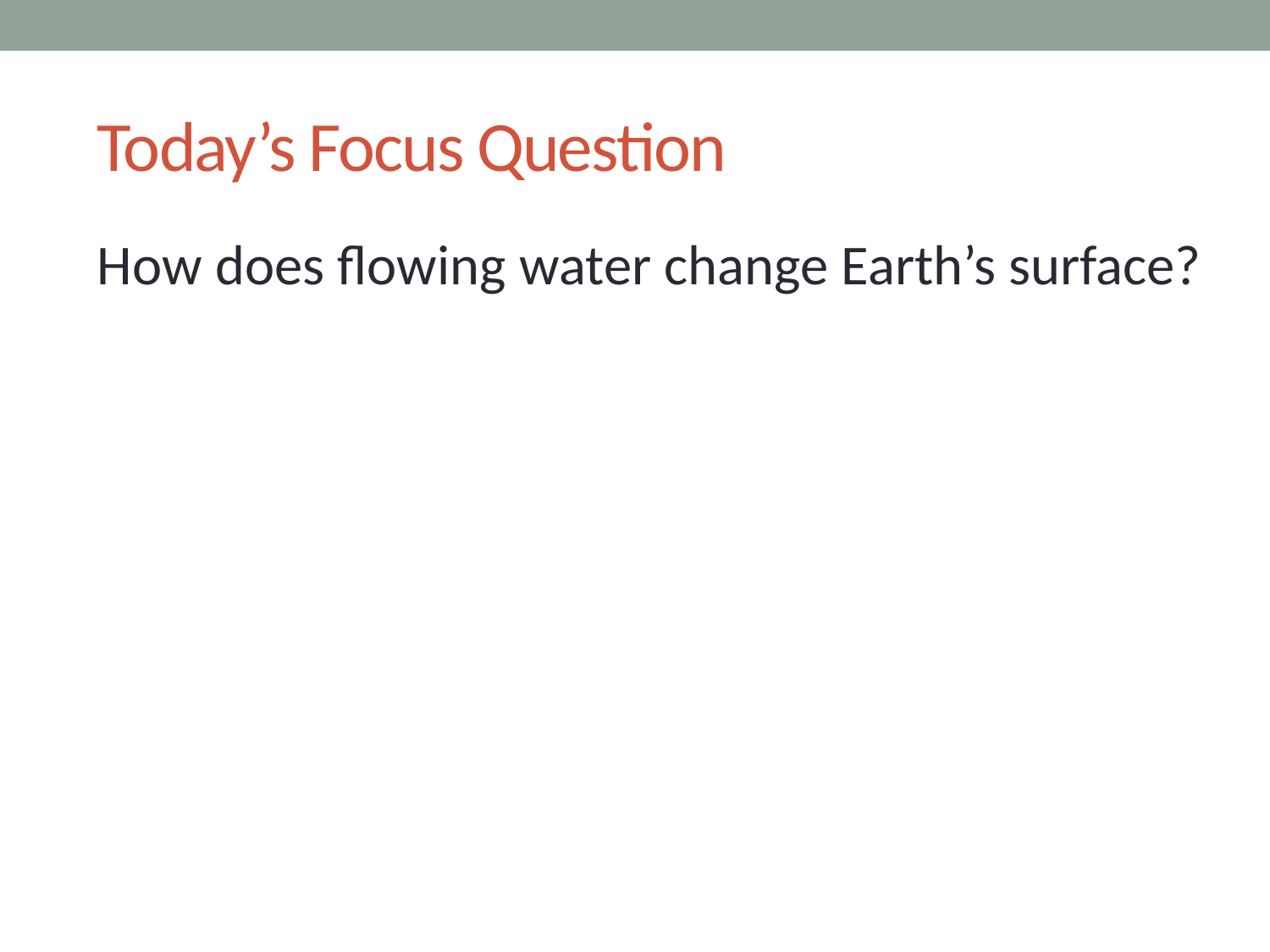

# Today’s Focus Question
How does flowing water change Earth’s surface?